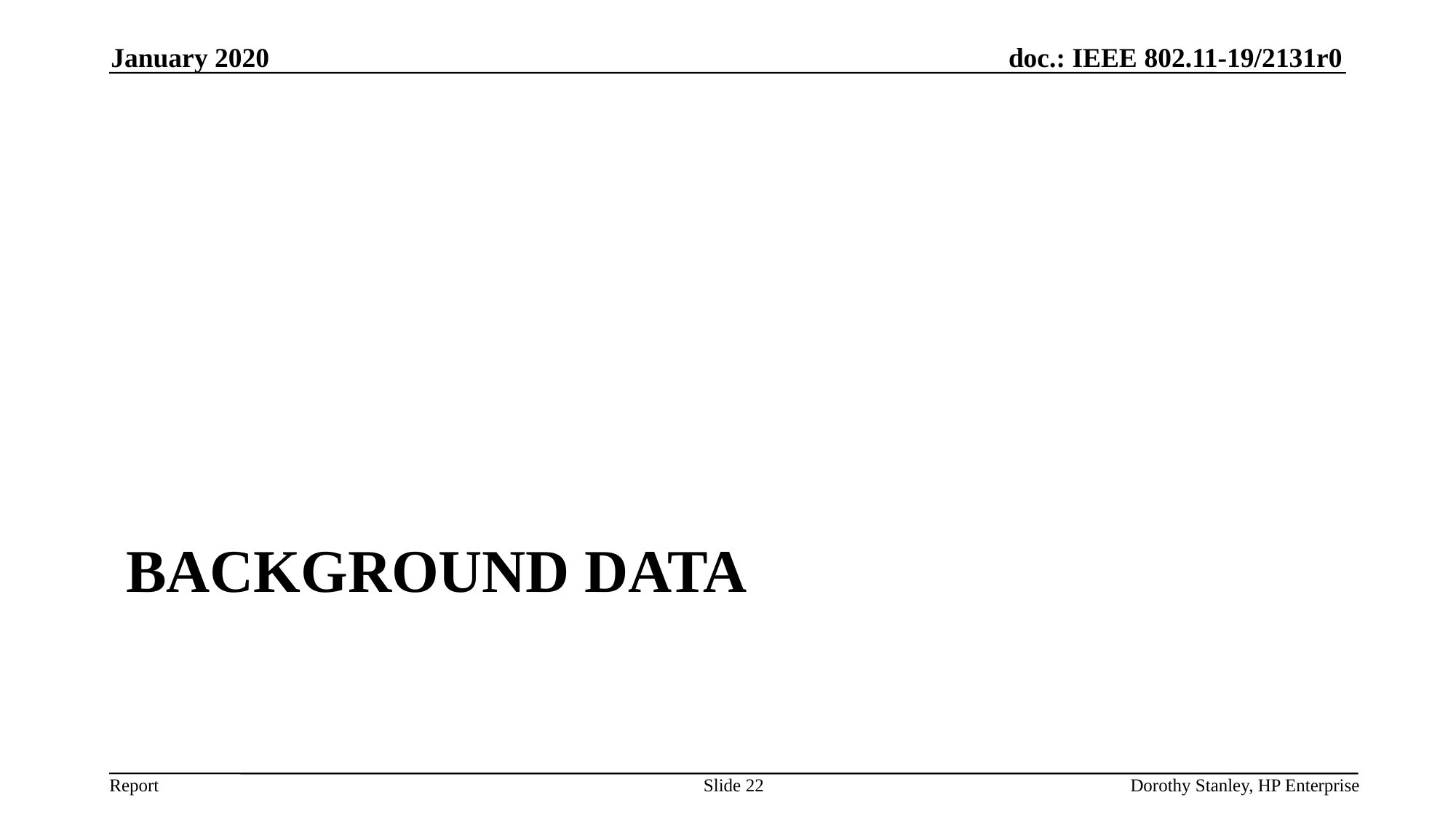

January 2020

# background data
Slide 22
Dorothy Stanley, HP Enterprise